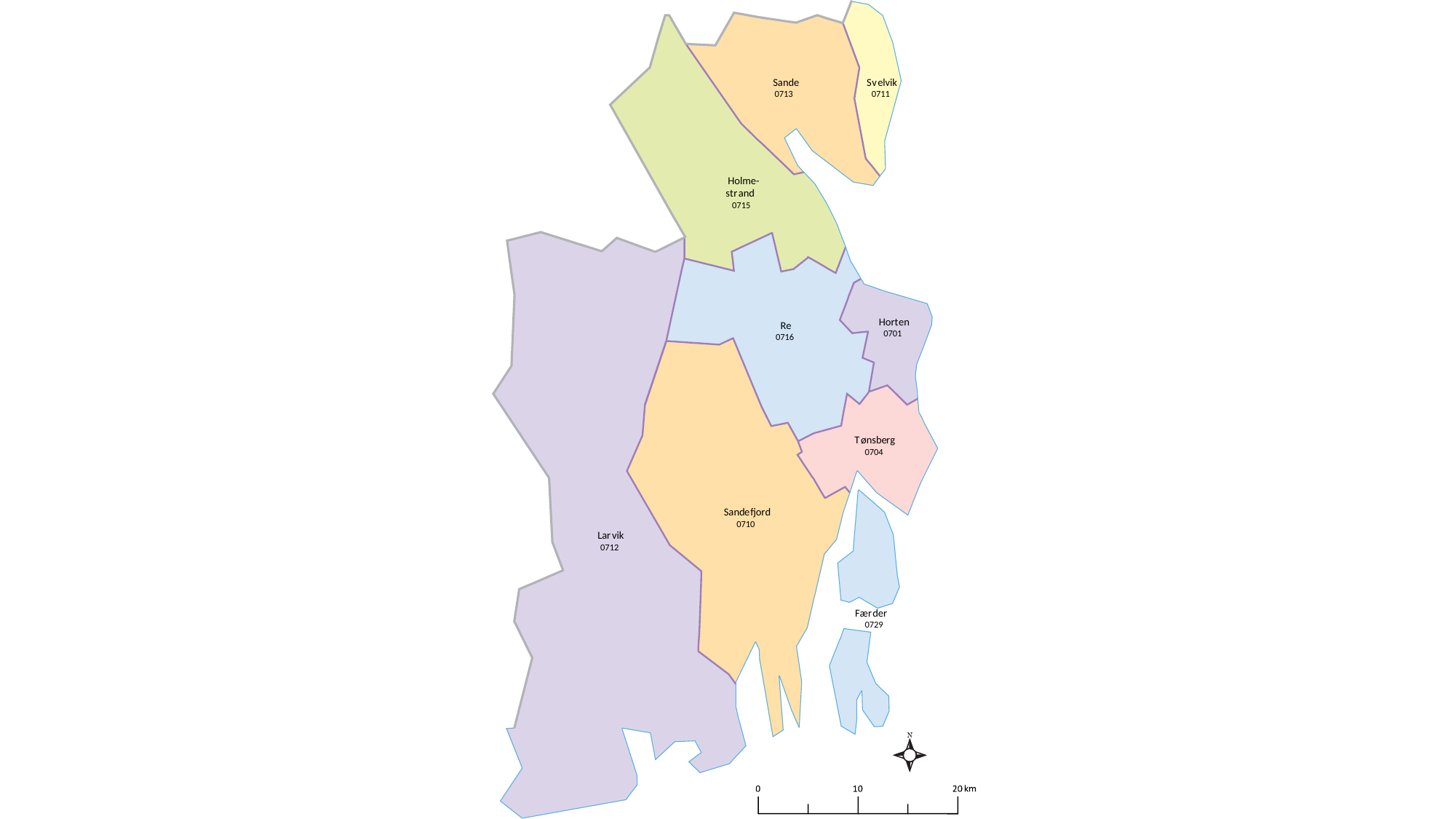

Sande
S
v
elvik
0713
0711
Holme-
s
t
r
and
0715

Hor
t
en
R
e
0701
0716

T
ønsbe
r
g
0704

Sand
e
fjo
r
d
0710
La
r
vik
0712
F
æ
r
der
0729